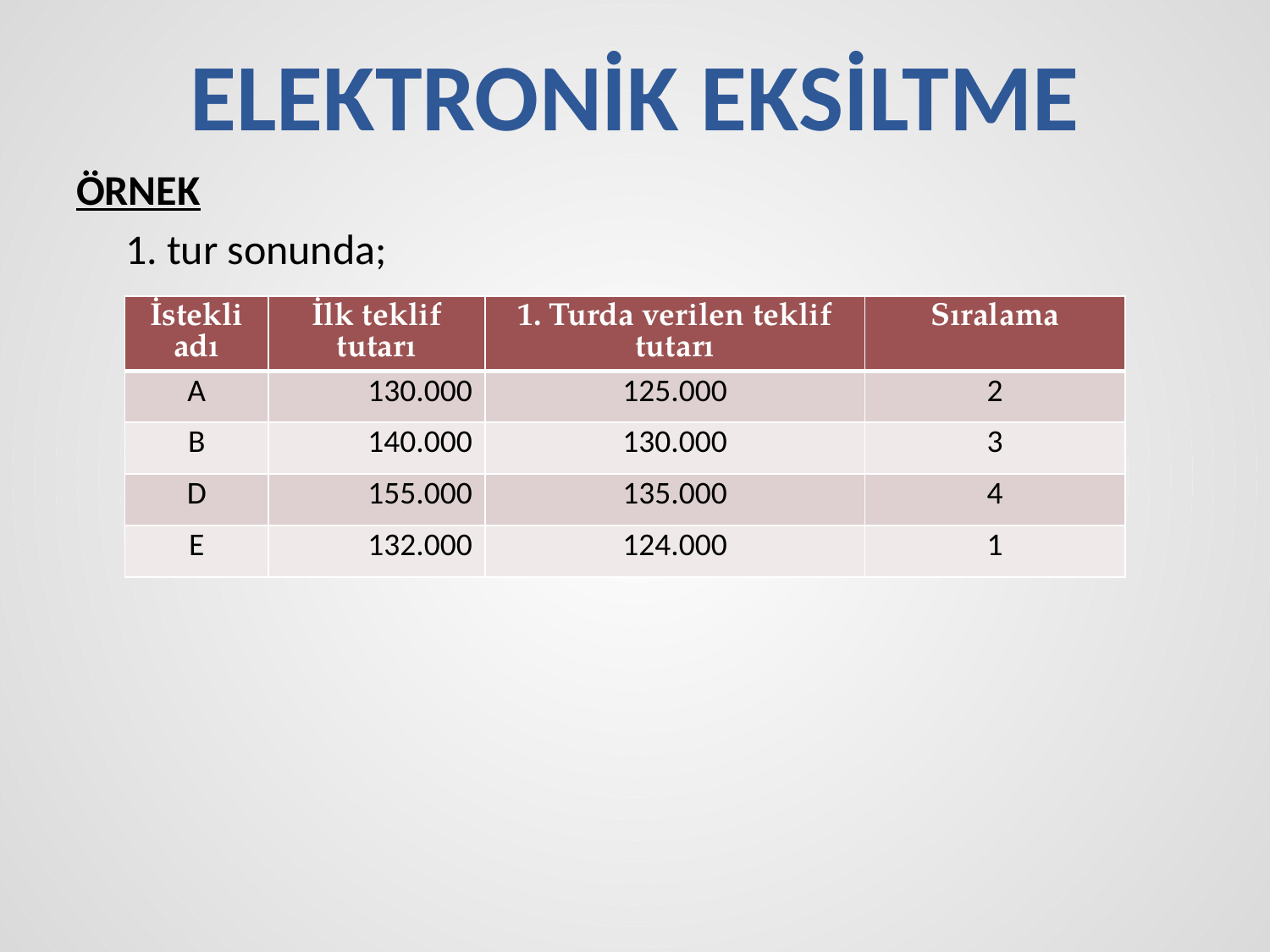

# ELEKTRONİK EKSİLTME
ÖRNEK
1. tur sonunda;

| İstekli adı | İlk teklif tutarı | 1. Turda verilen teklif tutarı | Sıralama |
| --- | --- | --- | --- |
| A | 130.000 | 125.000 | 2 |
| B | 140.000 | 130.000 | 3 |
| D | 155.000 | 135.000 | 4 |
| E | 132.000 | 124.000 | 1 |